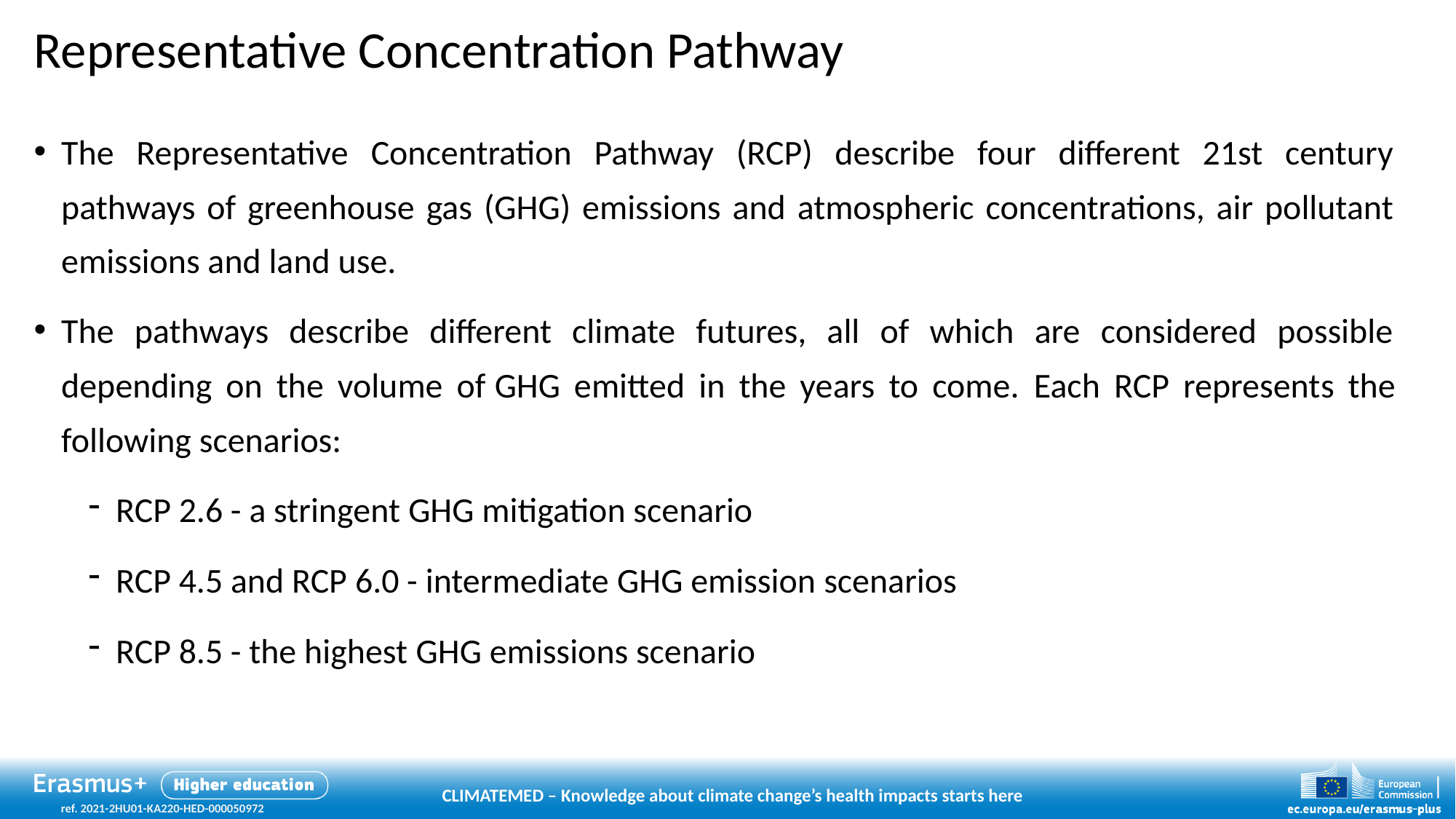

# Representative Concentration Pathway
The Representative Concentration Pathway (RCP) describe four different 21st century pathways of greenhouse gas (GHG) emissions and atmospheric concentrations, air pollutant emissions and land use.
The pathways describe different climate futures, all of which are considered possible depending on the volume of GHG emitted in the years to come. Each RCP represents the following scenarios:
RCP 2.6 - a stringent GHG mitigation scenario
RCP 4.5 and RCP 6.0 - intermediate GHG emission scenarios
RCP 8.5 - the highest GHG emissions scenario